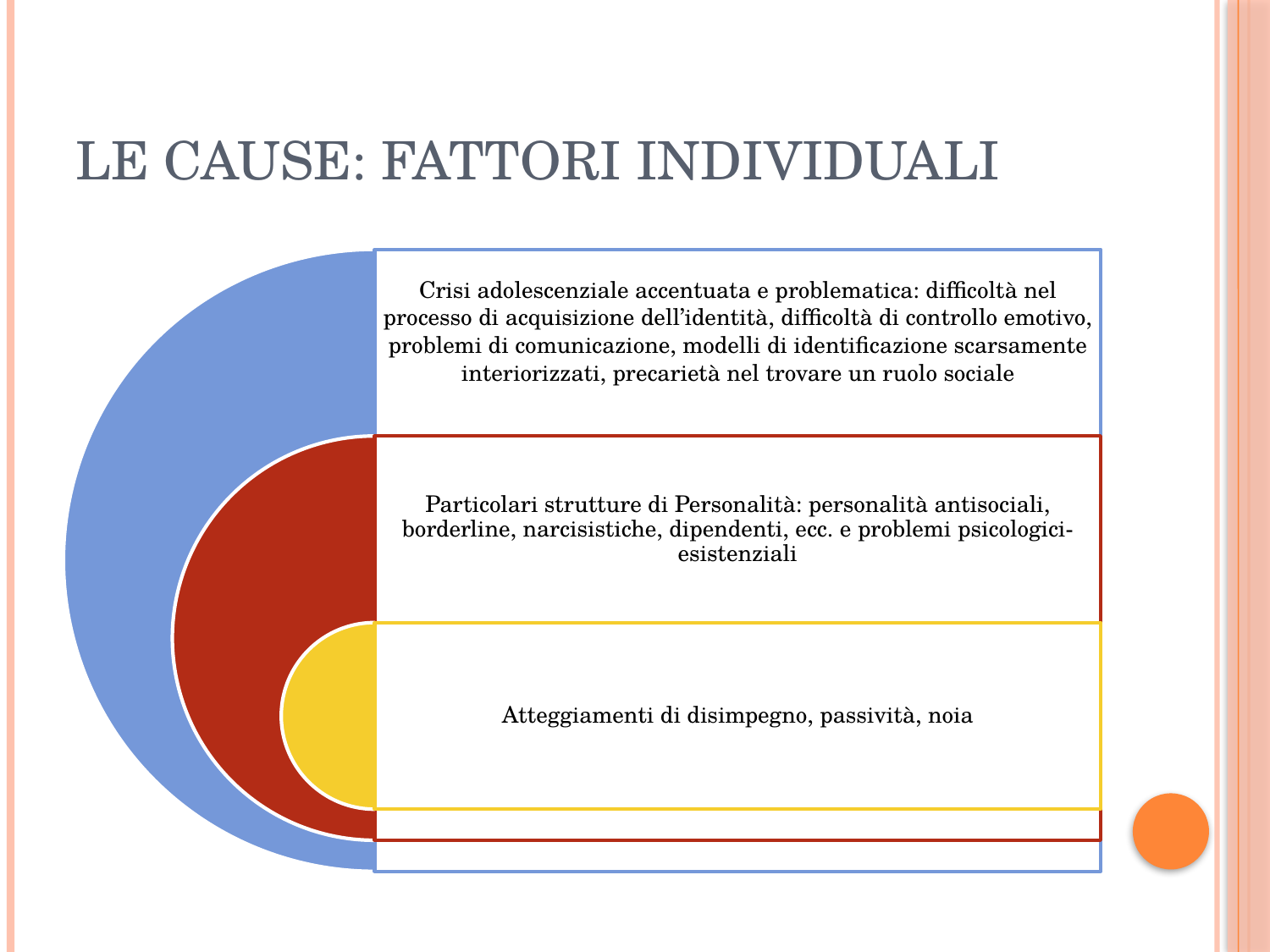

# Le cause: fattori individuali
Crisi adolescenziale accentuata e problematica: difficoltà nel processo di acquisizione dell’identità, difficoltà di controllo emotivo, problemi di comunicazione, modelli di identificazione scarsamente interiorizzati, precarietà nel trovare un ruolo sociale

Particolari strutture di Personalità: personalità antisociali, borderline, narcisistiche, dipendenti, ecc. e problemi psicologici-esistenziali
Atteggiamenti di disimpegno, passività, noia